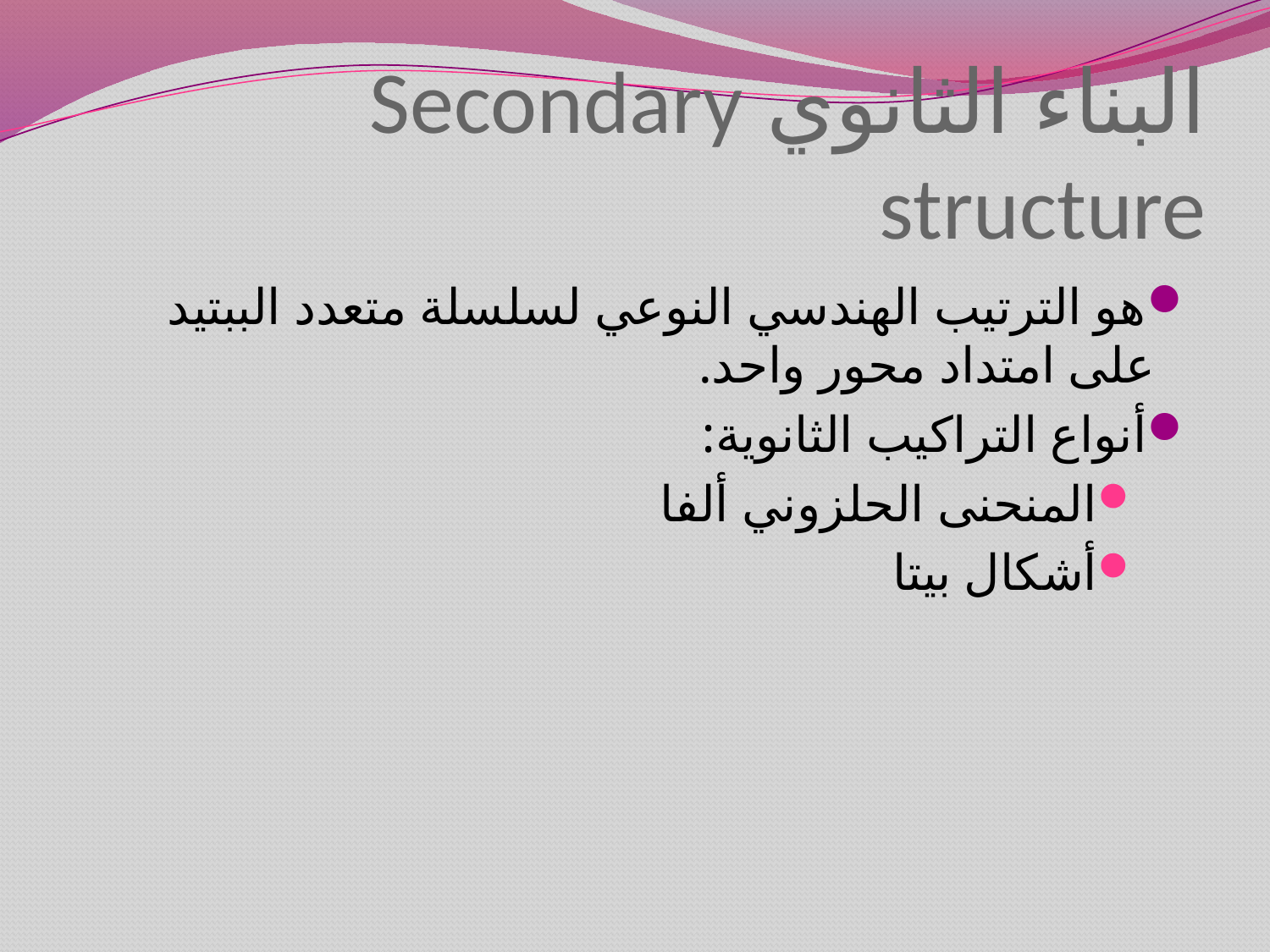

# البناء الثانوي Secondary structure
هو الترتيب الهندسي النوعي لسلسلة متعدد الببتيد على امتداد محور واحد.
أنواع التراكيب الثانوية:
المنحنى الحلزوني ألفا
أشكال بيتا